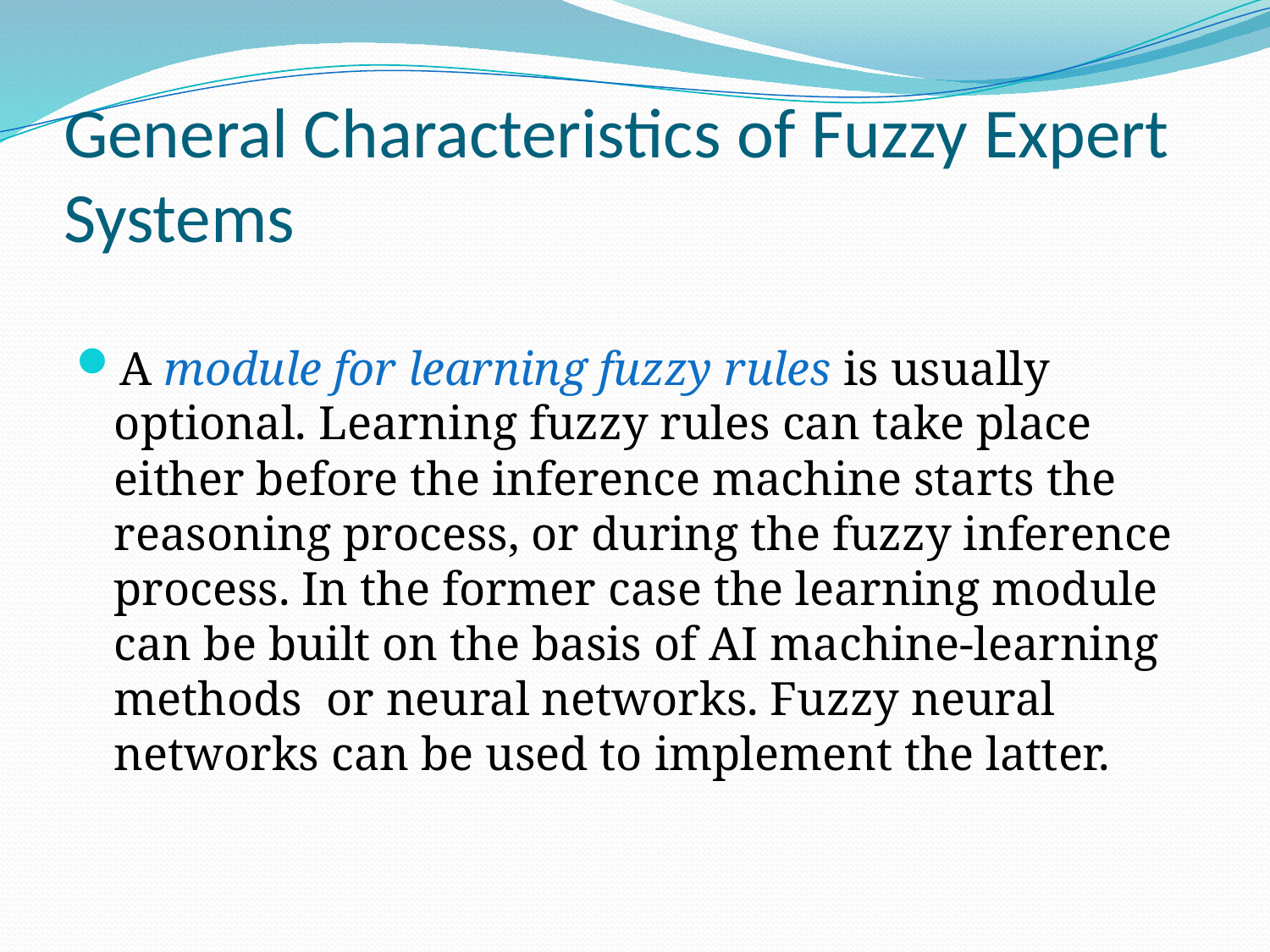

# General Characteristics of Fuzzy Expert Systems

A module for learning fuzzy rules is usually optional. Learning fuzzy rules can take place either before the inference machine starts the reasoning process, or during the fuzzy inference process. In the former case the learning module can be built on the basis of AI machine-learning methods  or neural networks. Fuzzy neural networks can be used to implement the latter.